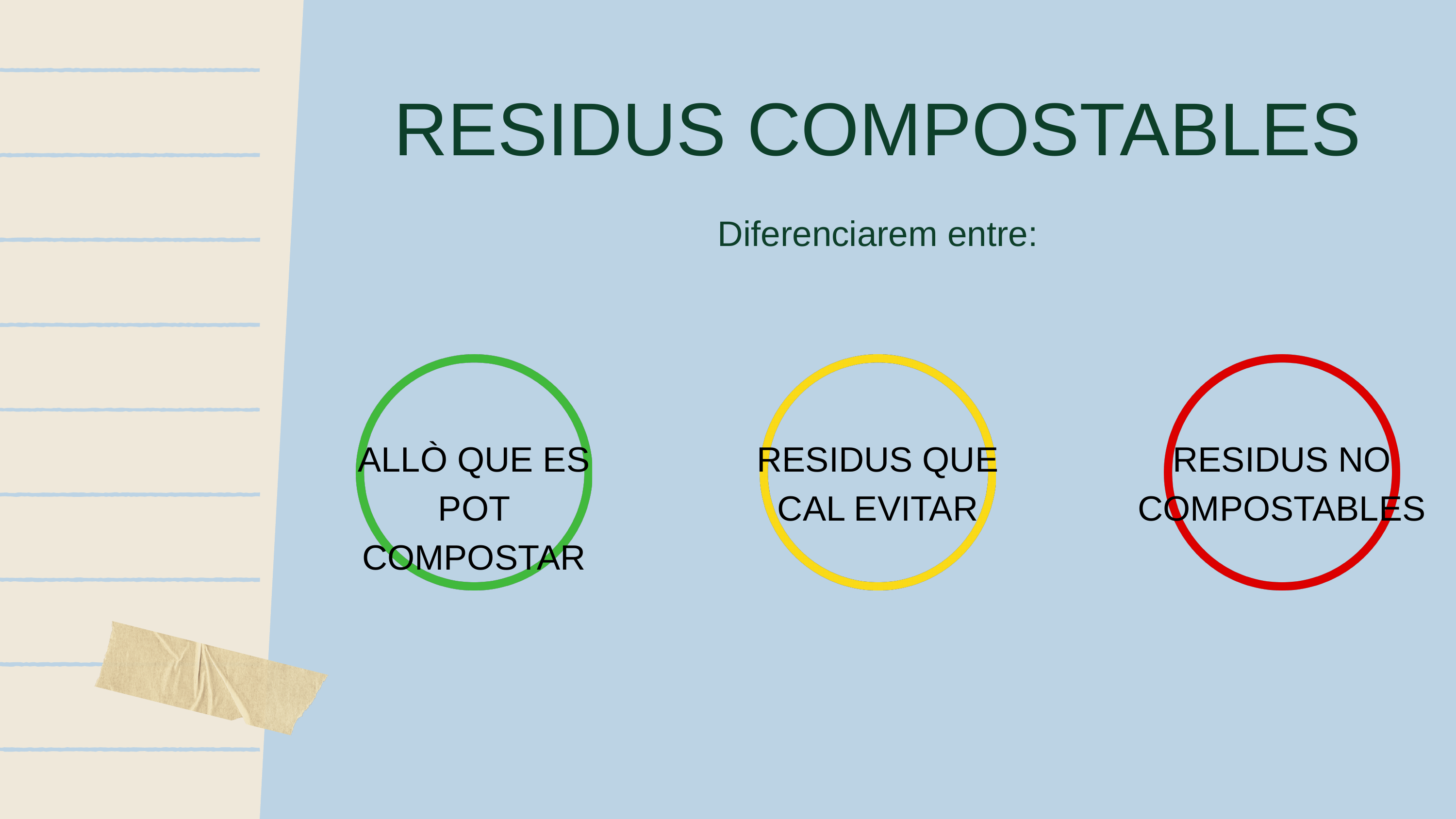

RESIDUS COMPOSTABLES
Diferenciarem entre:

ALLÒ QUE ES POT COMPOSTAR
RESIDUS QUE CAL EVITAR
RESIDUS NO COMPOSTABLES